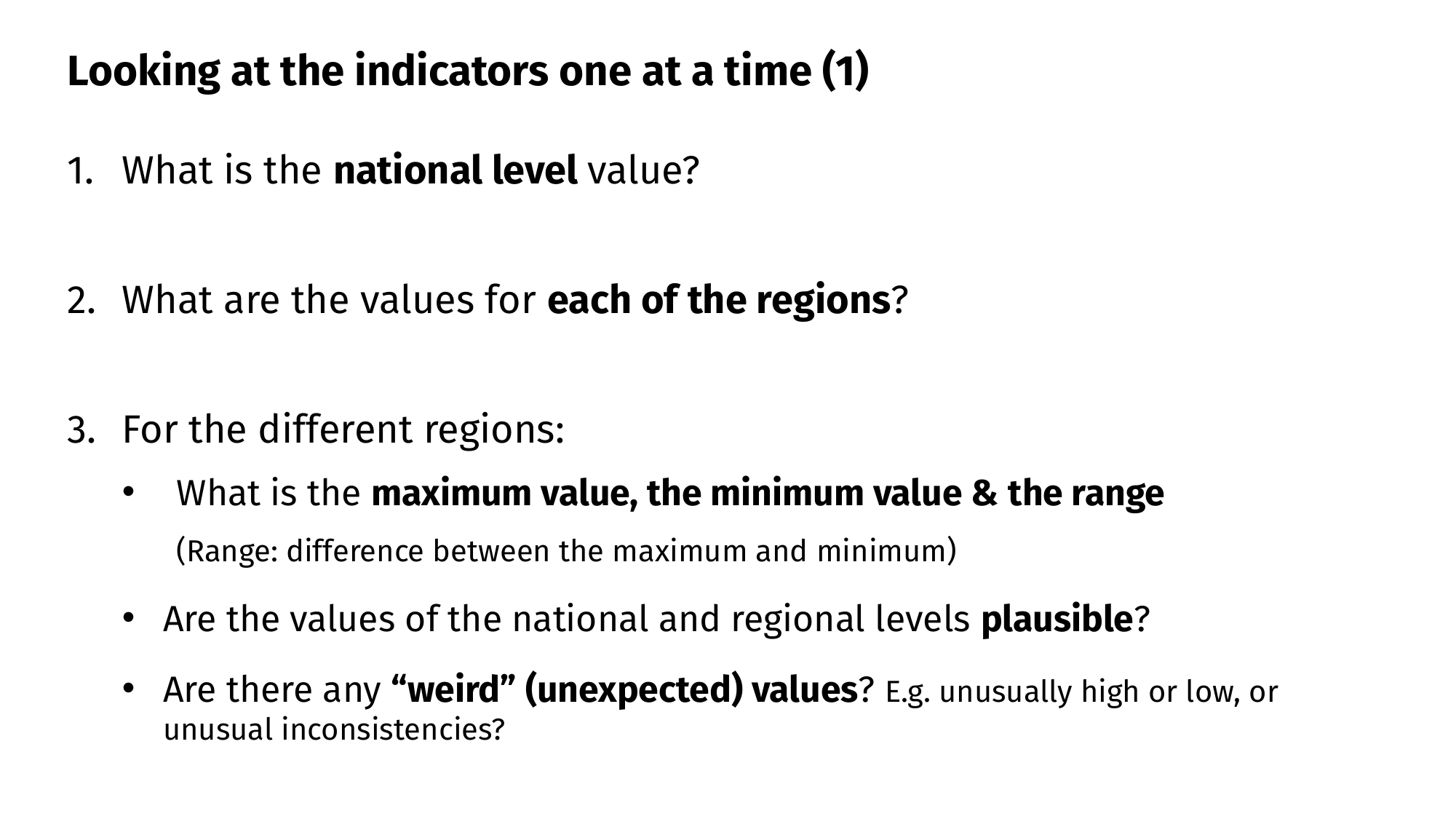

# Looking at the indicators one at a time (1)
What is the national level value?

What are the values for each of the regions?

For the different regions:
What is the maximum value, the minimum value & the range
     	(Range: difference between the maximum and minimum)
Are the values of the national and regional levels plausible?
Are there any “weird” (unexpected) values? E.g. unusually high or low, or unusual inconsistencies?